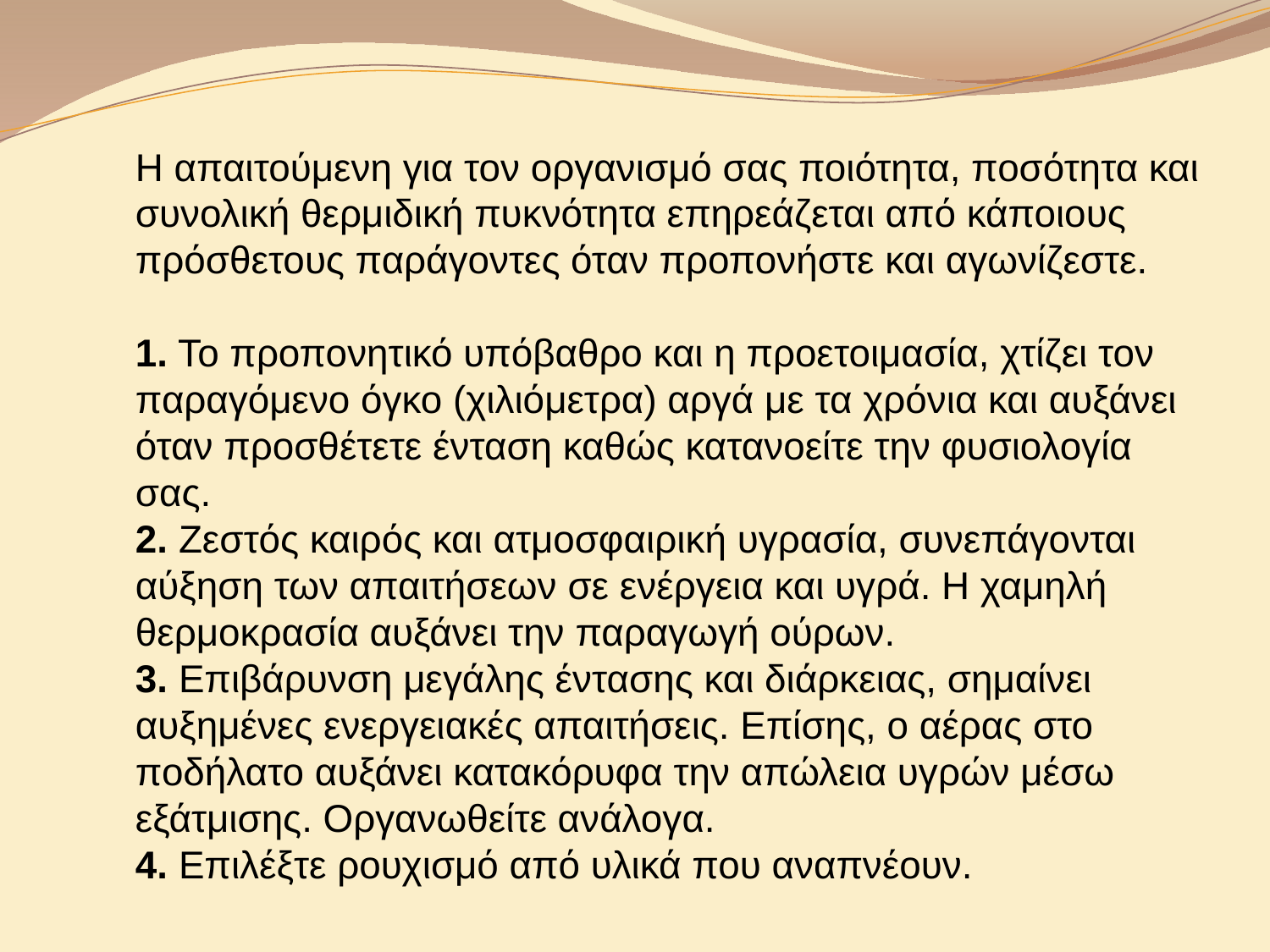

Η απαιτούμενη για τον οργανισμό σας ποιότητα, ποσότητα και συνολική θερμιδική πυκνότητα επηρεάζεται από κάποιους πρόσθετους παράγοντες όταν προπονήστε και αγωνίζεστε.
1. Το προπονητικό υπόβαθρο και η προετοιμασία, χτίζει τον παραγόμενο όγκο (χιλιόμετρα) αργά με τα χρόνια και αυξάνει όταν προσθέτετε ένταση καθώς κατανοείτε την φυσιολογία σας.
2. Ζεστός καιρός και ατμοσφαιρική υγρασία, συνεπάγονται αύξηση των απαιτήσεων σε ενέργεια και υγρά. Η χαμηλή θερμοκρασία αυξάνει την παραγωγή ούρων.
3. Επιβάρυνση μεγάλης έντασης και διάρκειας, σημαίνει αυξημένες ενεργειακές απαιτήσεις. Επίσης, ο αέρας στο ποδήλατο αυξάνει κατακόρυφα την απώλεια υγρών μέσω εξάτμισης. Οργανωθείτε ανάλογα.
4. Επιλέξτε ρουχισμό από υλικά που αναπνέουν.